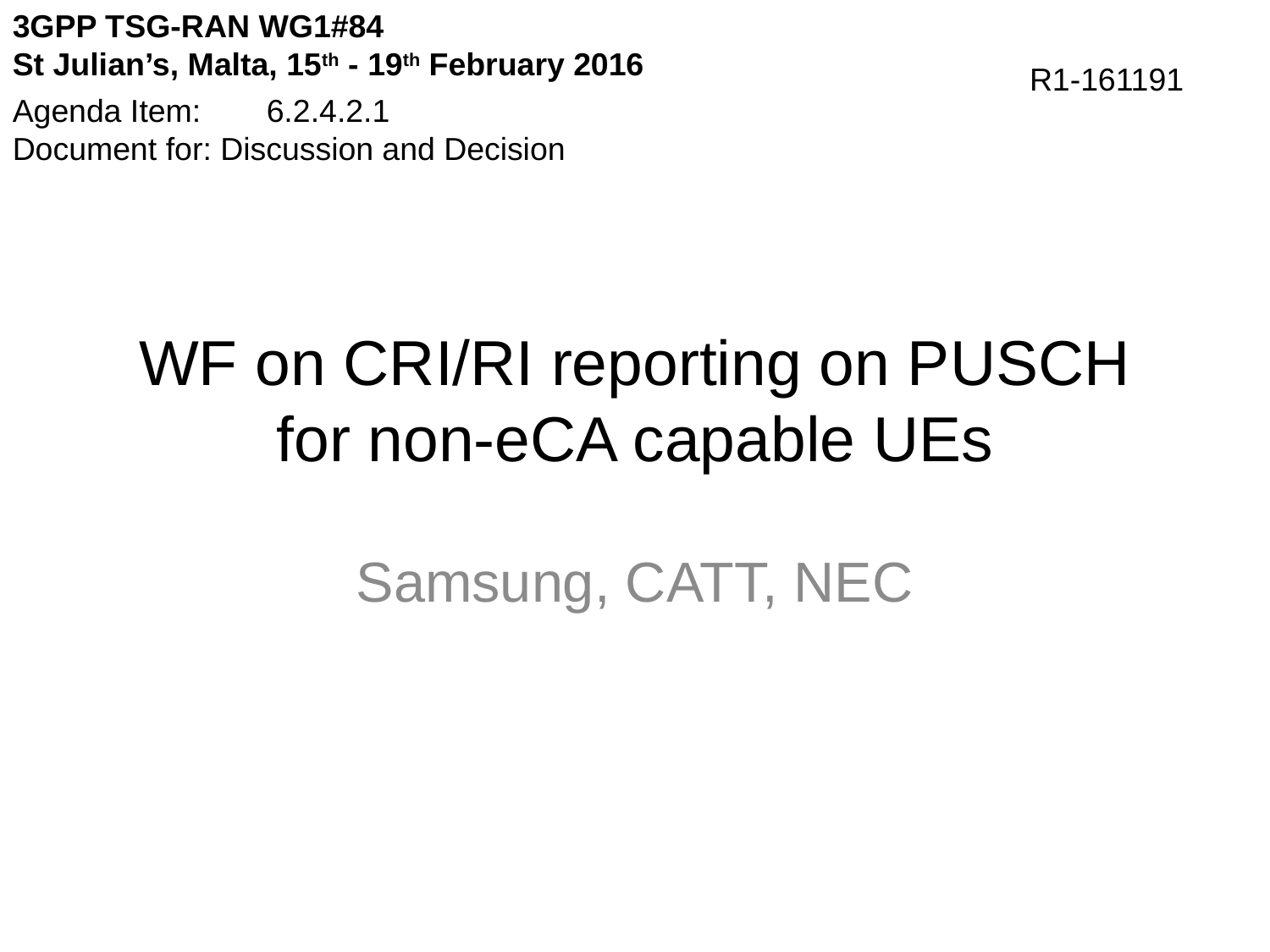

3GPP TSG-RAN WG1#84
St Julian’s, Malta, 15th - 19th February 2016
R1-161191
Agenda Item:	6.2.4.2.1
Document for: Discussion and Decision
# WF on CRI/RI reporting on PUSCH for non-eCA capable UEs
Samsung, CATT, NEC